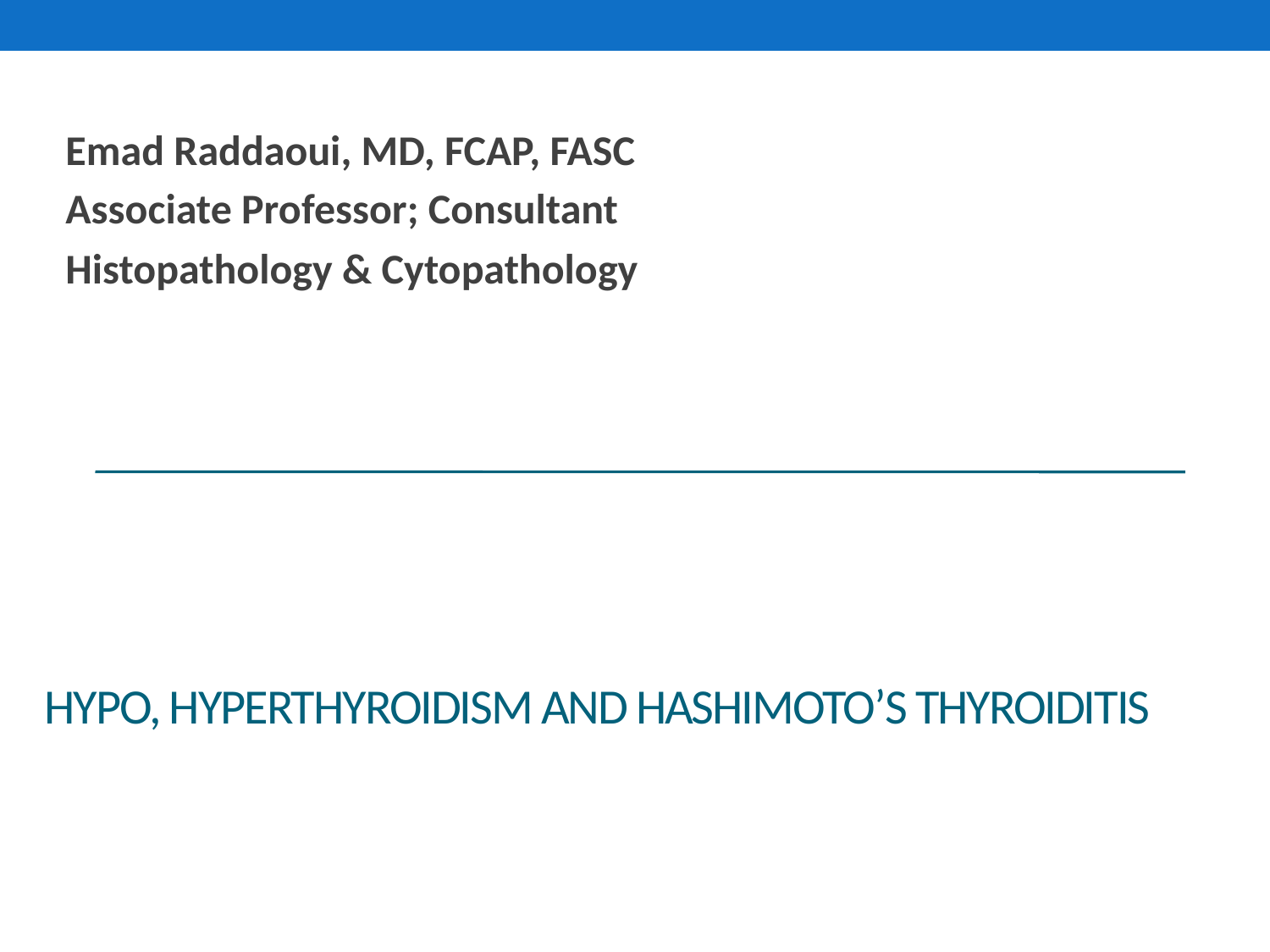

Emad Raddaoui, MD, FCAP, FASC
Associate Professor; Consultant
Histopathology & Cytopathology
# Hypo, Hyperthyroidism and Hashimoto’s Thyroiditis